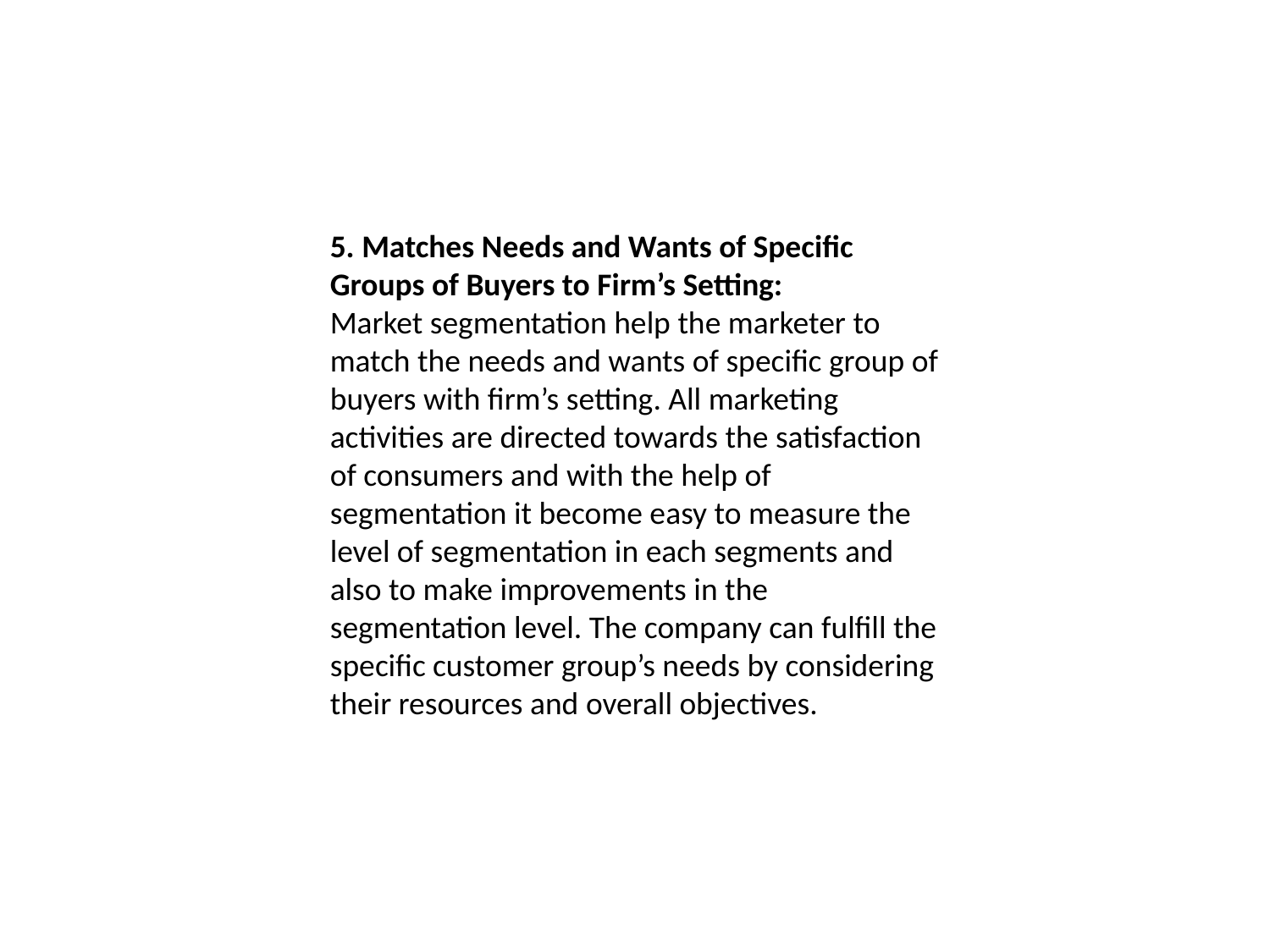

5. Matches Needs and Wants of Specific Groups of Buyers to Firm’s Setting:
Market segmentation help the marketer to match the needs and wants of specific group of buyers with firm’s setting. All marketing activities are directed towards the satisfaction of consumers and with the help of segmentation it become easy to measure the level of segmentation in each segments and also to make improvements in the segmentation level. The company can fulfill the specific customer group’s needs by considering their resources and overall objectives.